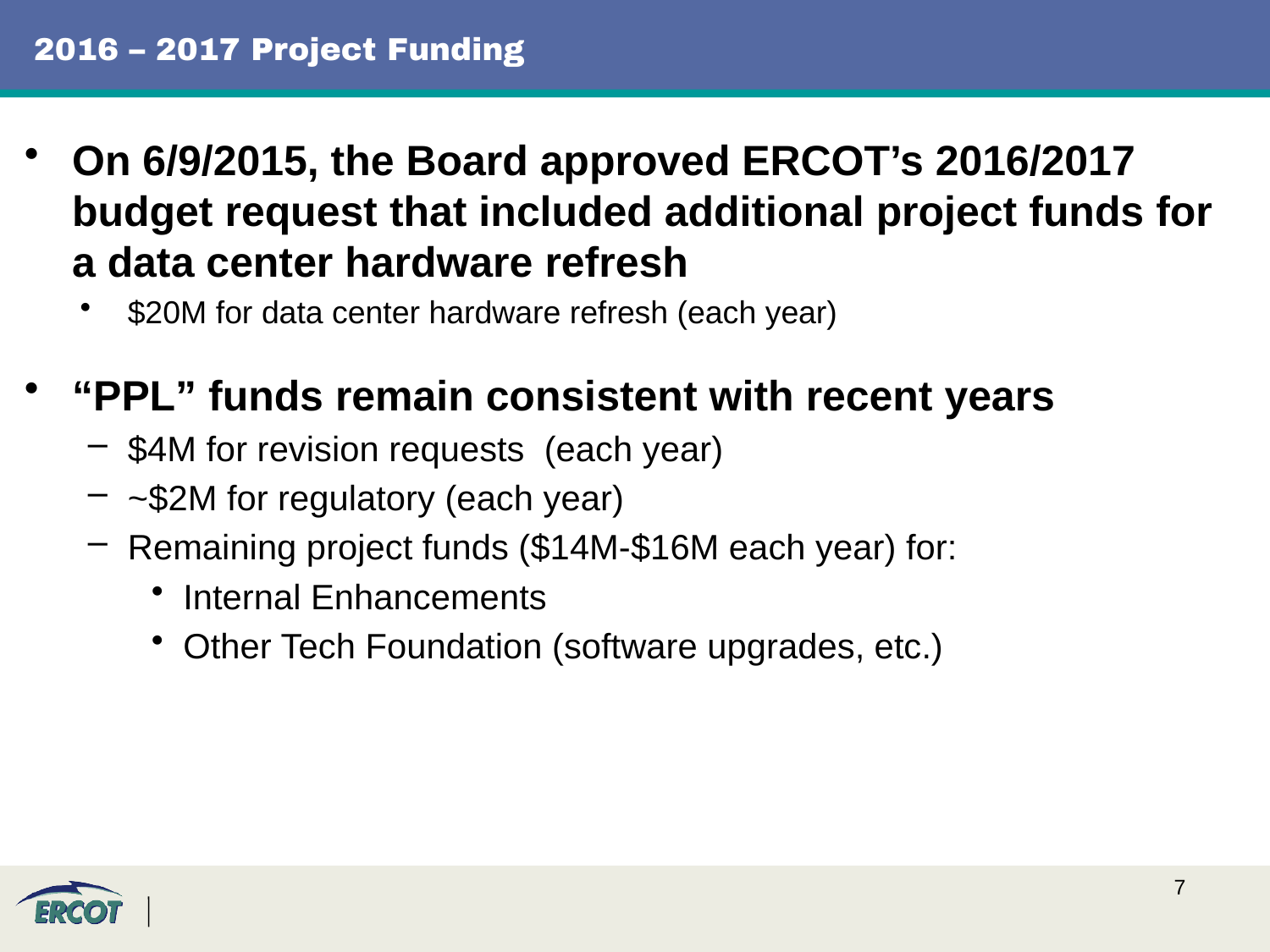

# 2016 – 2017 Project Funding
On 6/9/2015, the Board approved ERCOT’s 2016/2017 budget request that included additional project funds for a data center hardware refresh
$20M for data center hardware refresh (each year)

“PPL” funds remain consistent with recent years
$4M for revision requests  (each year)
~$2M for regulatory (each year)
Remaining project funds ($14M-$16M each year) for:
Internal Enhancements
Other Tech Foundation (software upgrades, etc.)